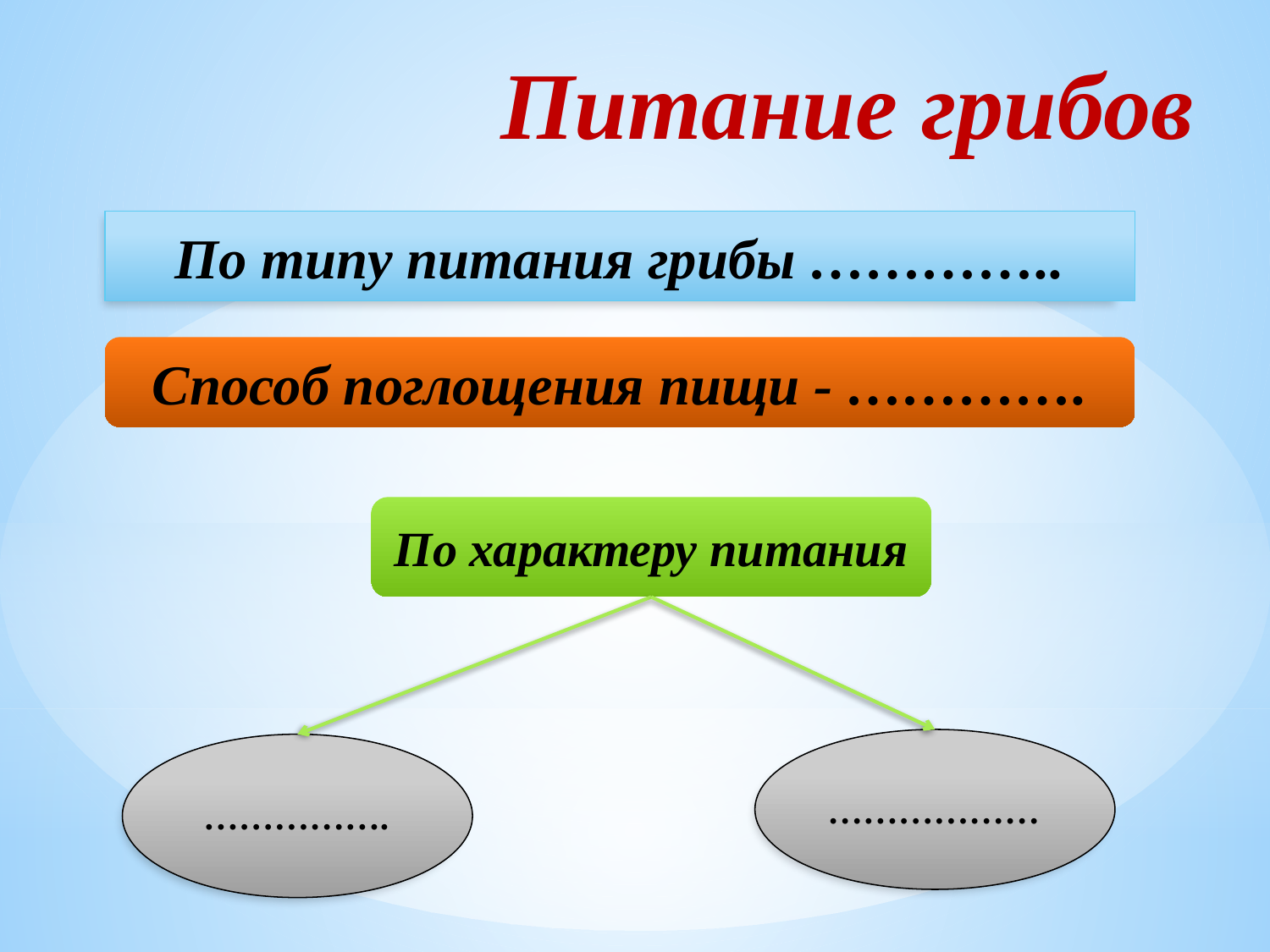

# Питание грибов
По типу питания грибы …………..
Способ поглощения пищи - ………….
По характеру питания
………………
…………….